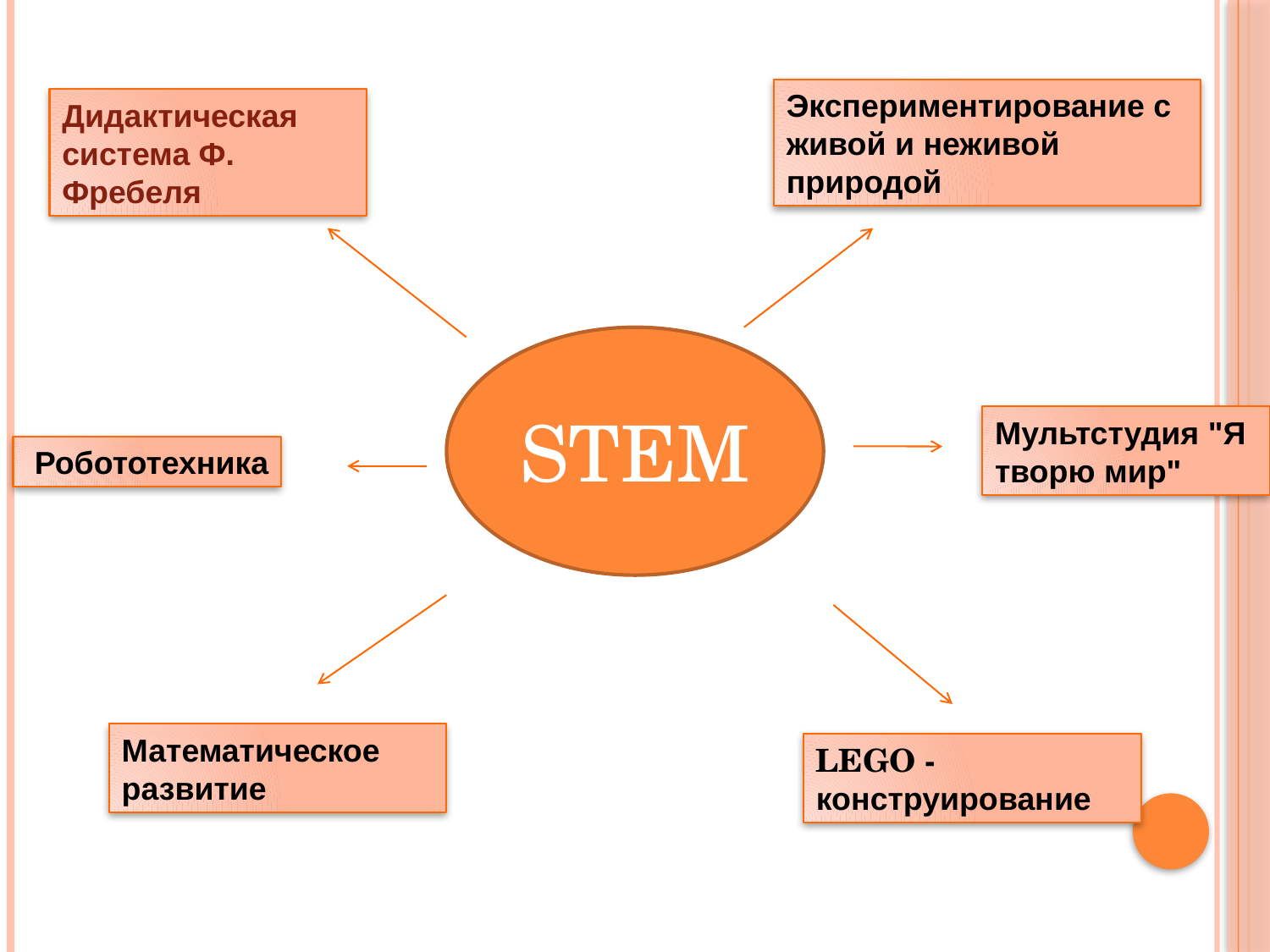

Экспериментирование с живой и неживой природой
Дидактическая система Ф. Фребеля
STEM
Мультстудия "Я творю мир"
 Робототехника
Математическое развитие
LEGO - конструирование